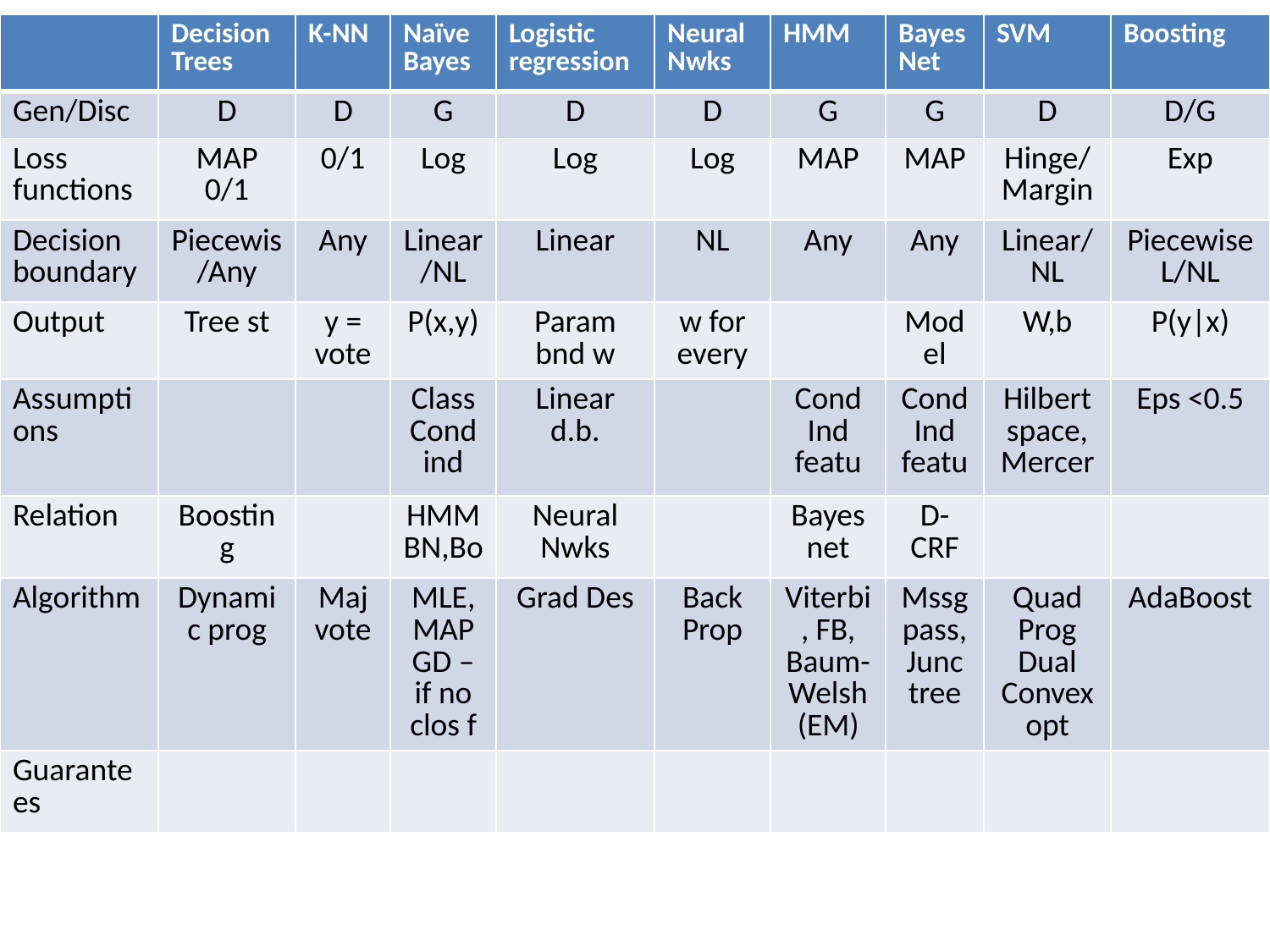

|  | Decision Trees | K-NN | Naïve Bayes | Logistic regression | Neural Nwks | HMM | Bayes Net | SVM | Boosting |
| --- | --- | --- | --- | --- | --- | --- | --- | --- | --- |
| Gen/Disc | D | D | G | D | D | G | G | D | D/G |
| Loss functions | MAP 0/1 | 0/1 | Log | Log | Log | MAP | MAP | Hinge/ Margin | Exp |
| Decision boundary | Piecewis/Any | Any | Linear/NL | Linear | NL | Any | Any | Linear/NL | Piecewise L/NL |
| Output | Tree st | y = vote | P(x,y) | Param bnd w | w for every |  | Model | W,b | P(y|x) |
| Assumptions |  |  | Class Cond ind | Linear d.b. |  | Cond Ind featu | Cond Ind featu | Hilbert space,Mercer | Eps <0.5 |
| Relation | Boosting |  | HMMBN,Bo | Neural Nwks |  | Bayes net | D-CRF |  |  |
| Algorithm | Dynamic prog | Maj vote | MLE, MAP GD – if no clos f | Grad Des | Back Prop | Viterbi, FB, Baum-Welsh (EM) | Mssg pass, Junc tree | Quad Prog Dual Convex opt | AdaBoost |
| Guarantees |  |  |  |  |  |  |  |  |  |